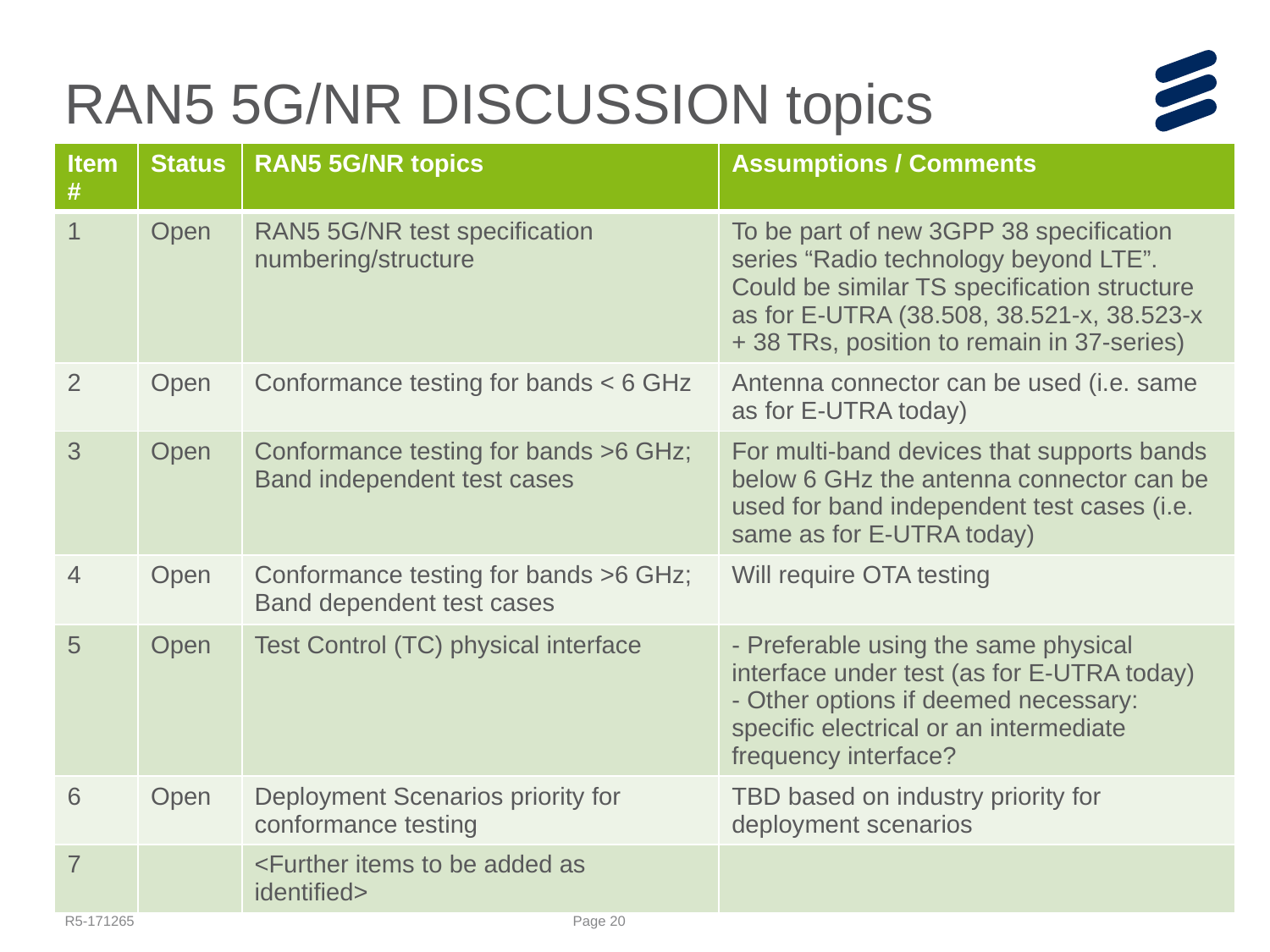

# RAN5 5G/NR DISCUSSION topics
| Item# | Status | RAN5 5G/NR topics | Assumptions / Comments |
| --- | --- | --- | --- |
| 1 | Open | RAN5 5G/NR test specification numbering/structure | To be part of new 3GPP 38 specification series “Radio technology beyond LTE”. Could be similar TS specification structure as for E-UTRA (38.508, 38.521-x, 38.523-x + 38 TRs, position to remain in 37-series) |
| 2 | Open | Conformance testing for bands < 6 GHz | Antenna connector can be used (i.e. same as for E-UTRA today) |
| 3 | Open | Conformance testing for bands >6 GHz; Band independent test cases | For multi-band devices that supports bands below 6 GHz the antenna connector can be used for band independent test cases (i.e. same as for E-UTRA today) |
| 4 | Open | Conformance testing for bands >6 GHz; Band dependent test cases | Will require OTA testing |
| 5 | Open | Test Control (TC) physical interface | - Preferable using the same physical interface under test (as for E-UTRA today) - Other options if deemed necessary: specific electrical or an intermediate frequency interface? |
| 6 | Open | Deployment Scenarios priority for conformance testing | TBD based on industry priority for deployment scenarios |
| 7 |  | <Further items to be added as identified> |  |